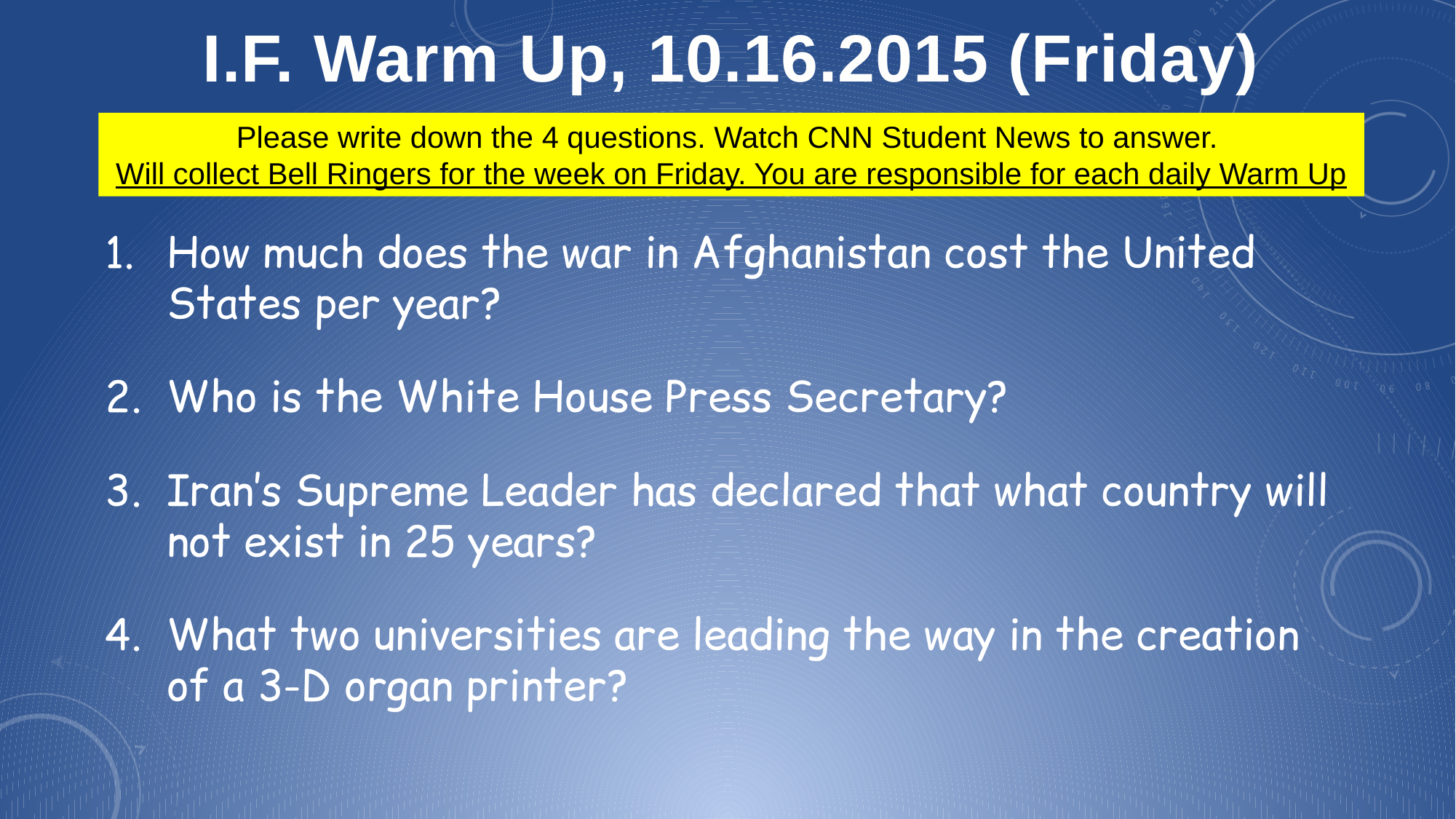

I.F. Warm Up, 10.16.2015 (Friday)
Please write down the 4 questions. Watch CNN Student News to answer.
Will collect Bell Ringers for the week on Friday. You are responsible for each daily Warm Up
How much does the war in Afghanistan cost the United States per year?
Who is the White House Press Secretary?
Iran’s Supreme Leader has declared that what country will not exist in 25 years?
What two universities are leading the way in the creation  of a 3-D organ printer?